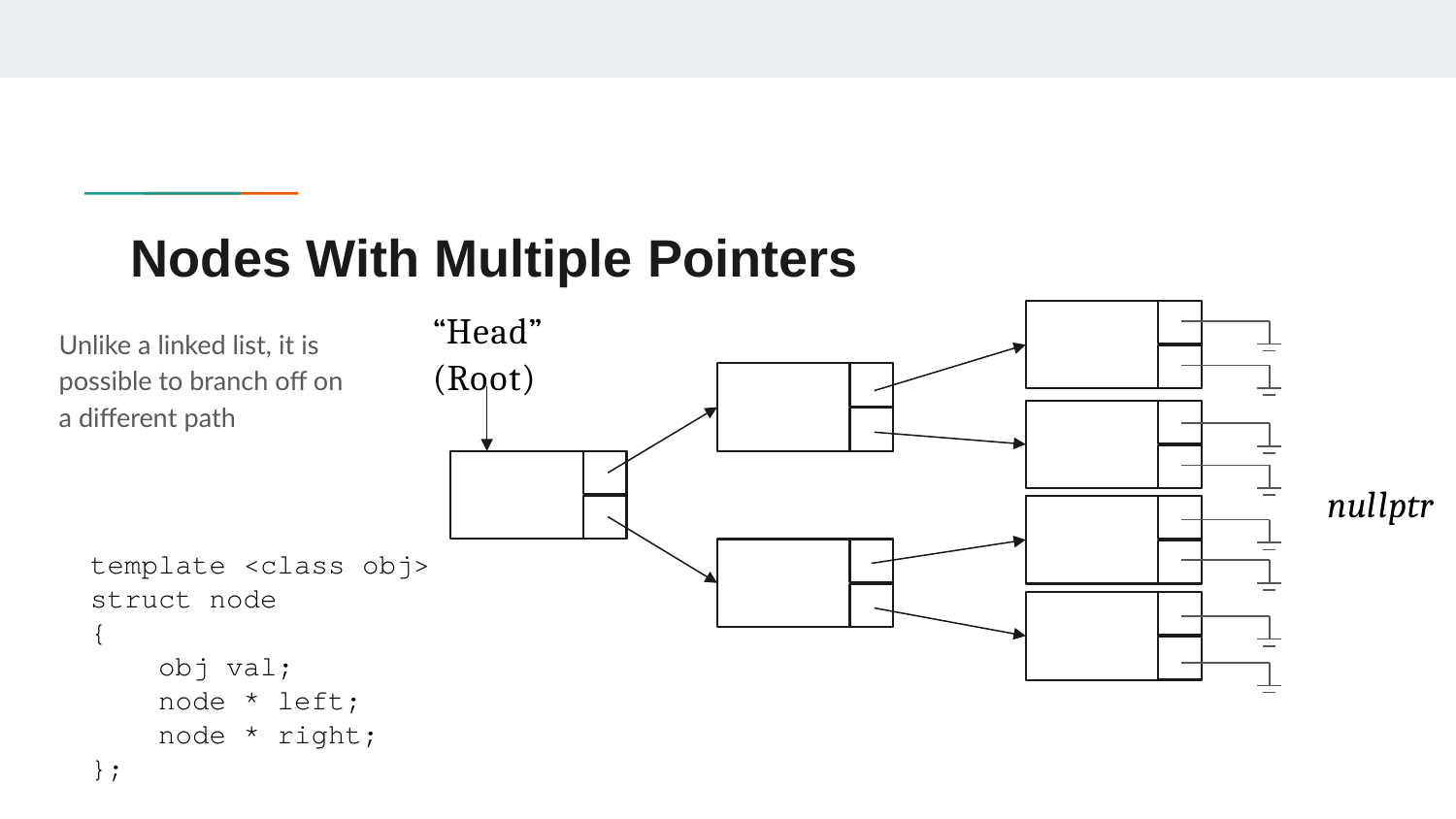

# Nodes With Multiple Pointers

“Head”
(Root)
Unlike a linked list, it is possible to branch off on a different path

nullptr

template <class obj>
struct node
{
    obj val;
    node * left;
    node * right;
};